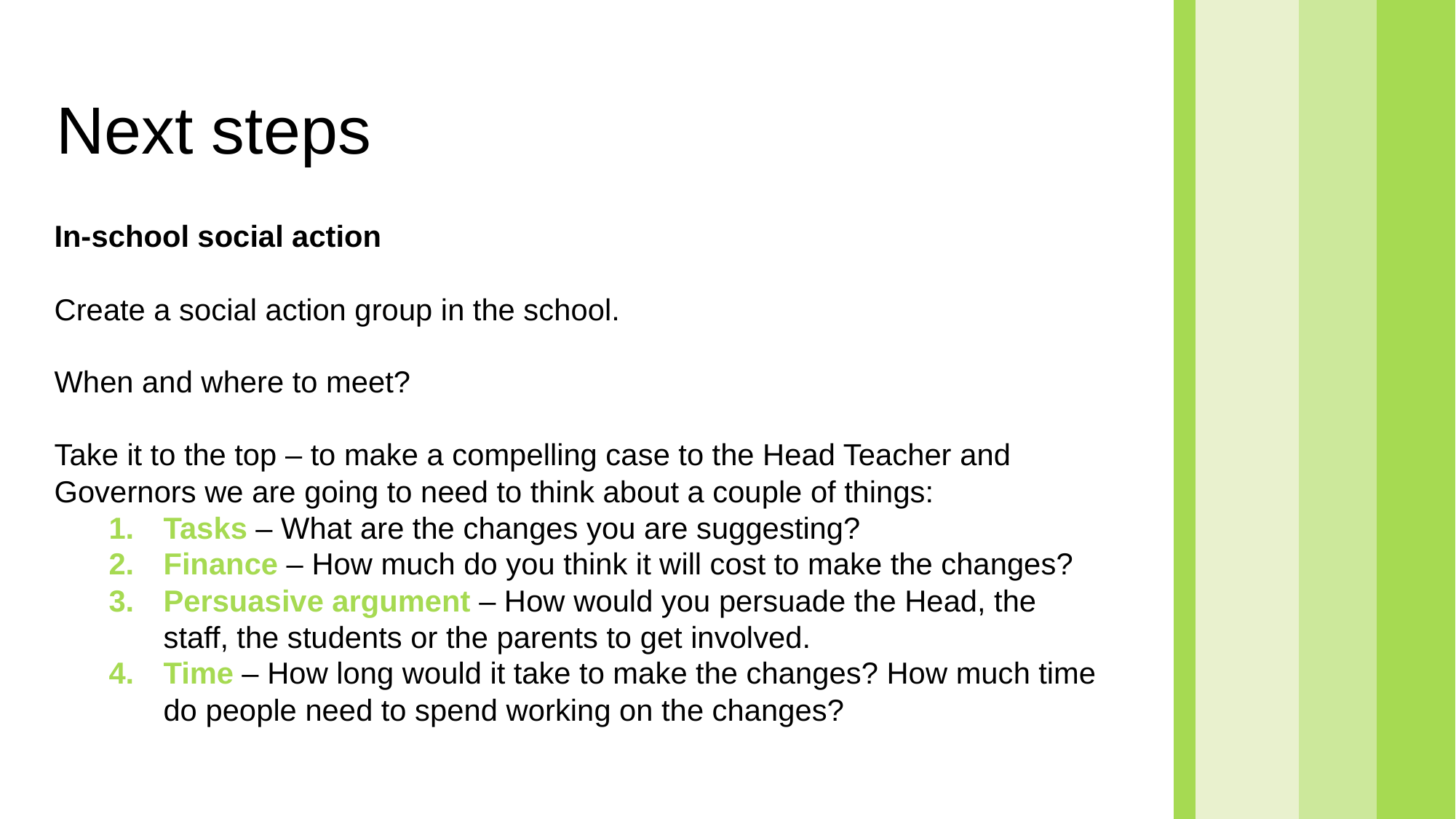

# Next steps
In-school social action

Create a social action group in the school.

When and where to meet?

Take it to the top – to make a compelling case to the Head Teacher and Governors we are going to need to think about a couple of things:
Tasks – What are the changes you are suggesting?
Finance – How much do you think it will cost to make the changes?
Persuasive argument – How would you persuade the Head, the staff, the students or the parents to get involved.
Time – How long would it take to make the changes? How much time do people need to spend working on the changes?